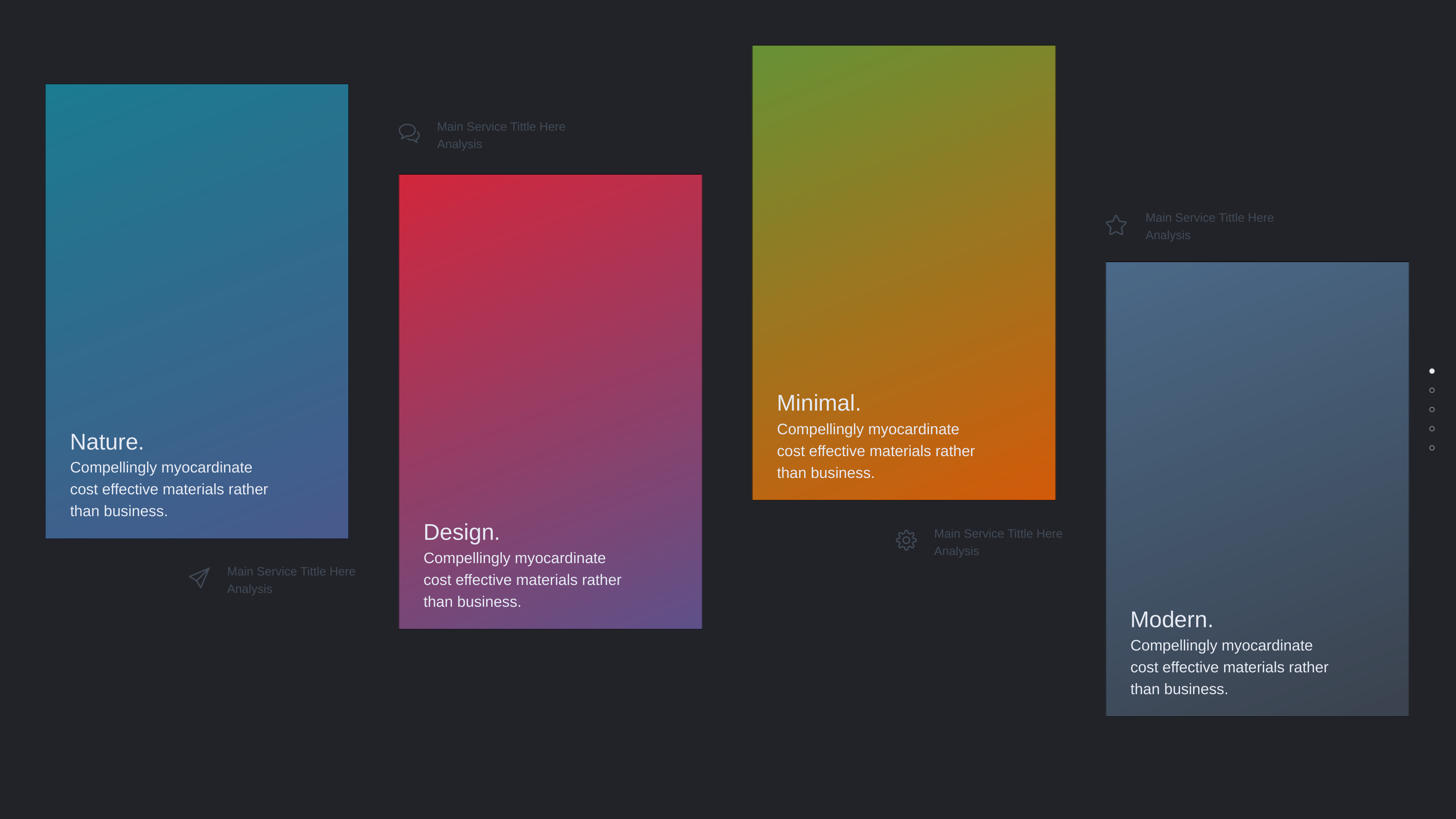

Main Service Tittle Here
Analysis

Main Service Tittle Here
Analysis

Minimal.
Compellingly myocardinate cost effective materials rather than business.
Nature.
Compellingly myocardinate cost effective materials rather than business.
Design.
Compellingly myocardinate cost effective materials rather than business.
Main Service Tittle Here
Analysis

Main Service Tittle Here
Analysis

Modern.
Compellingly myocardinate cost effective materials rather than business.